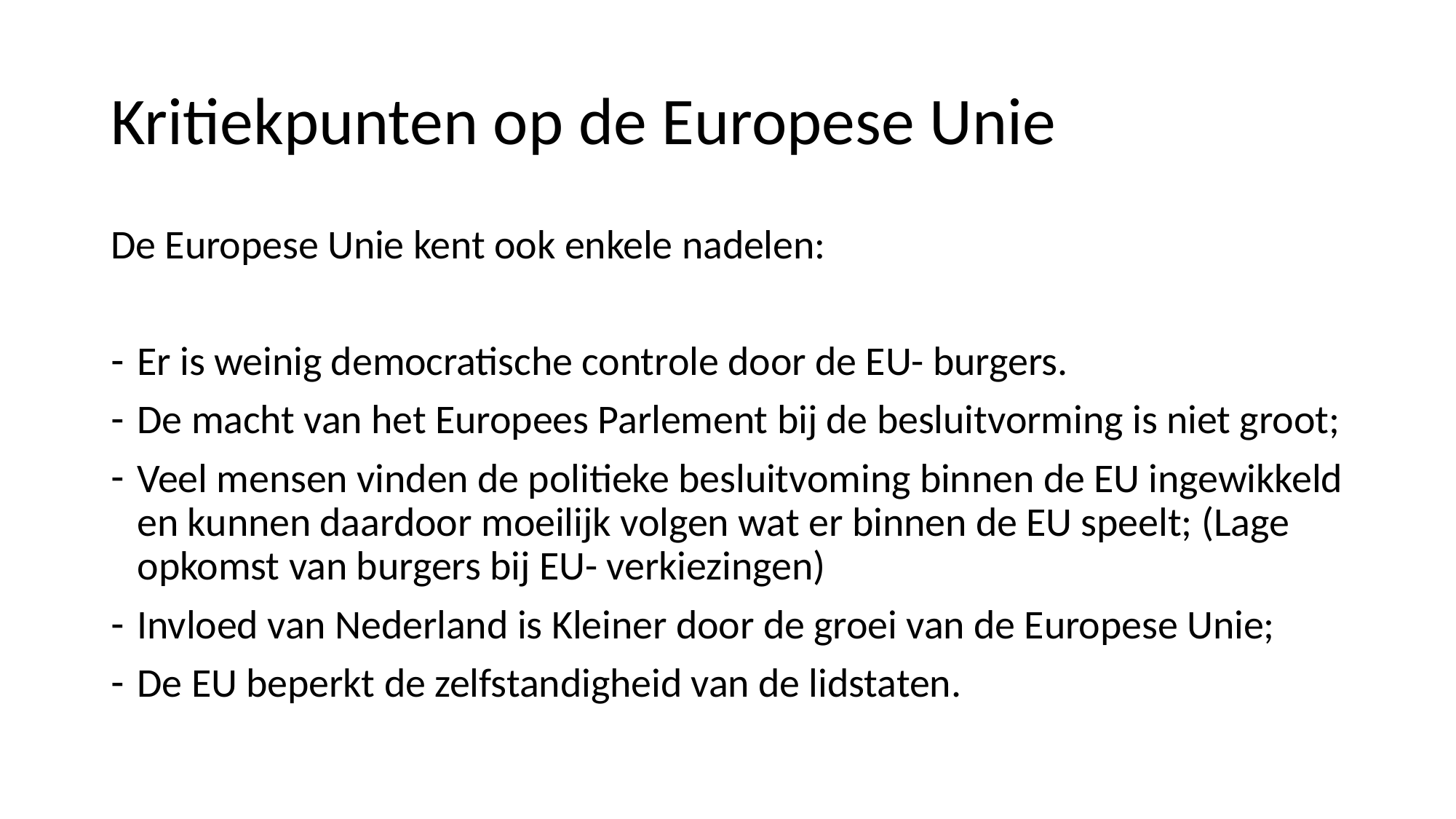

# Kritiekpunten op de Europese Unie
De Europese Unie kent ook enkele nadelen:

Er is weinig democratische controle door de EU- burgers.
De macht van het Europees Parlement bij de besluitvorming is niet groot;
Veel mensen vinden de politieke besluitvoming binnen de EU ingewikkeld en kunnen daardoor moeilijk volgen wat er binnen de EU speelt; (Lage opkomst van burgers bij EU- verkiezingen)
Invloed van Nederland is Kleiner door de groei van de Europese Unie;
De EU beperkt de zelfstandigheid van de lidstaten.